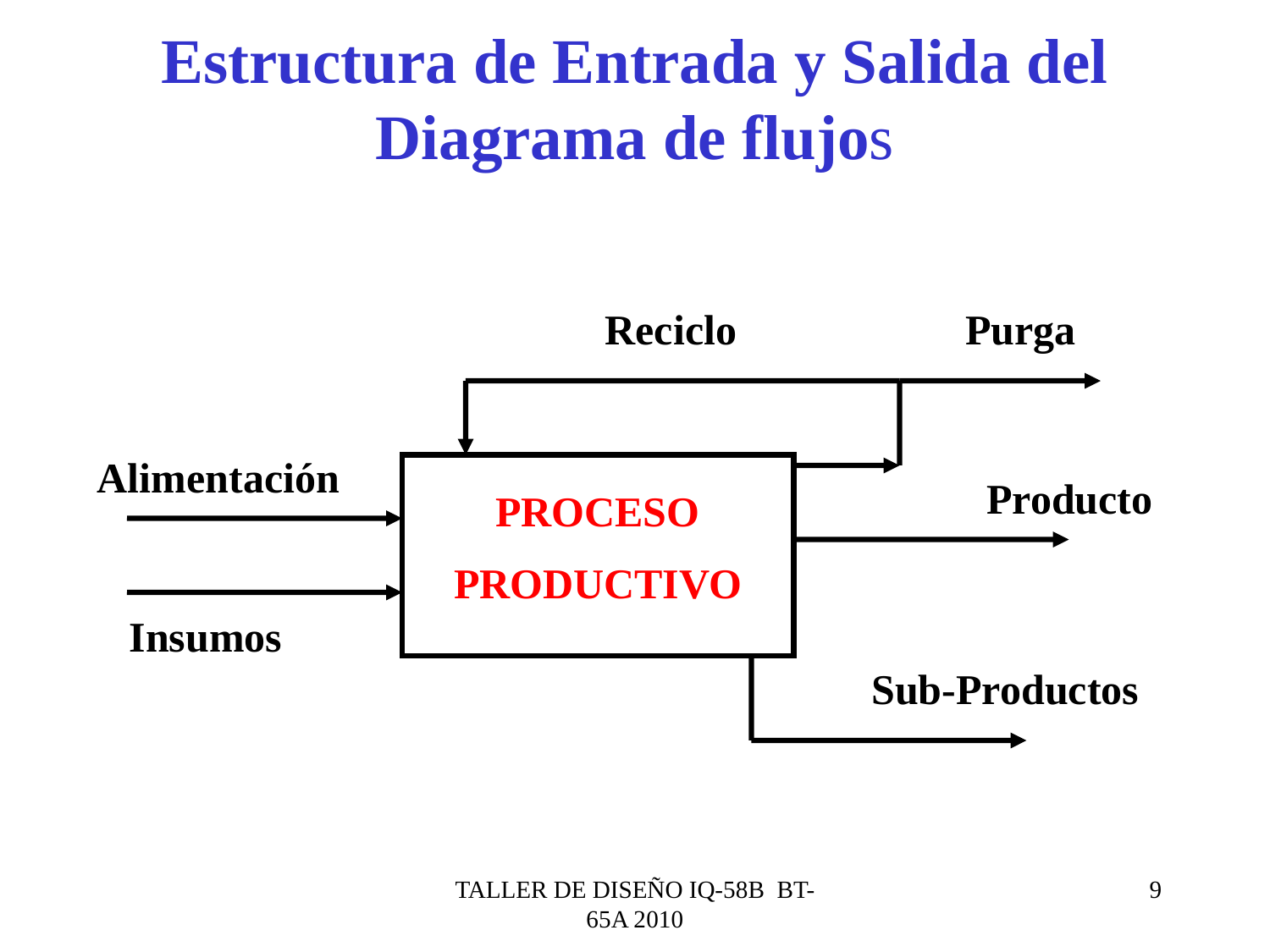

# Estructura de Entrada y Salida del Diagrama de flujos
Reciclo
Purga

Alimentación

Producto
PROCESO
PRODUCTIVO

Insumos

Sub-Productos

TALLER DE DISEÑO IQ-58B  BT-65A 2010
9